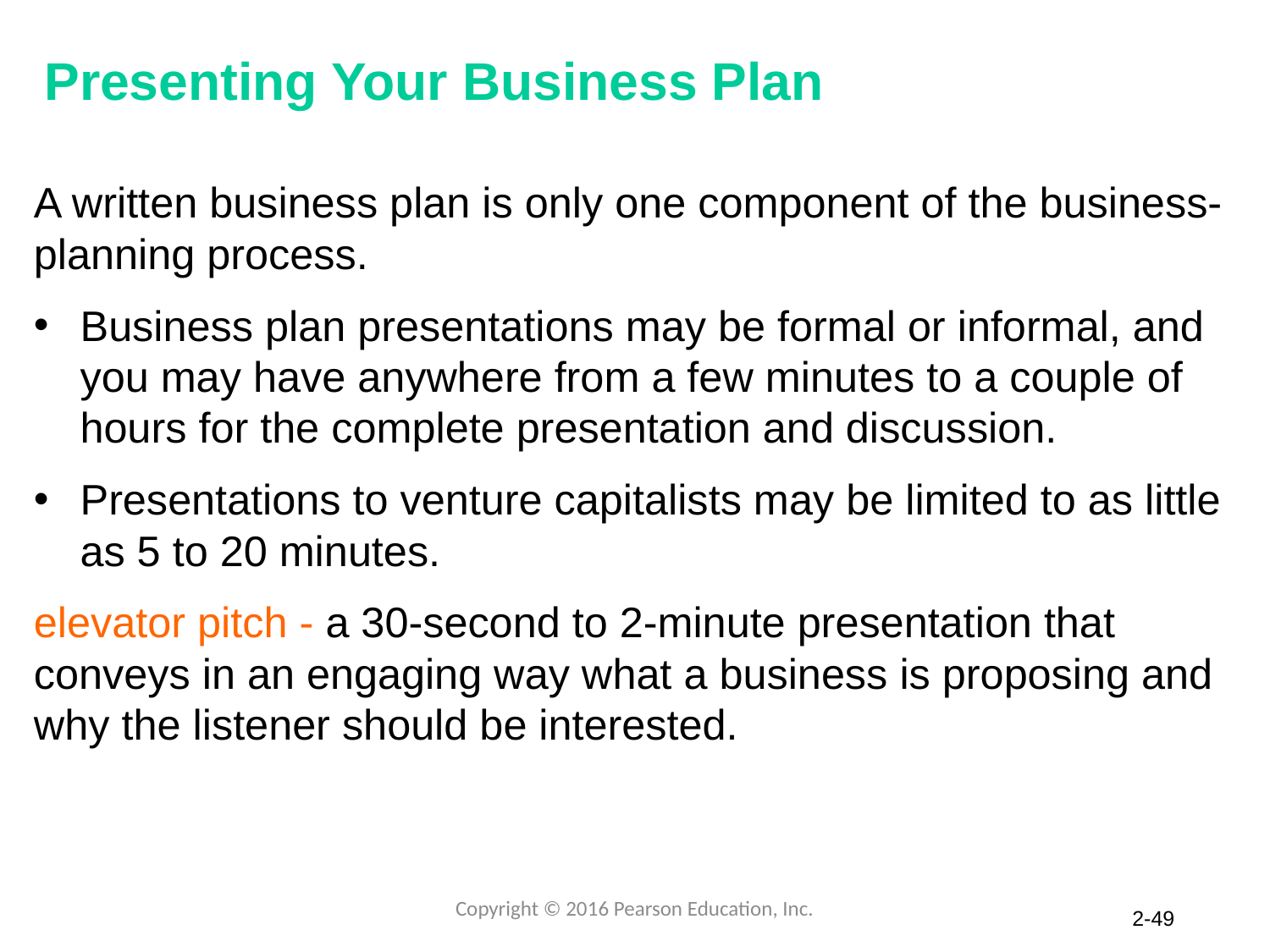

# Presenting Your Business Plan
A written business plan is only one component of the business-planning process.

Business plan presentations may be formal or informal, and you may have anywhere from a few minutes to a couple of hours for the complete presentation and discussion.

Presentations to venture capitalists may be limited to as little as 5 to 20 minutes.

elevator pitch - a 30-second to 2-minute presentation that conveys in an engaging way what a business is proposing and why the listener should be interested.

Copyright © 2016 Pearson Education, Inc.